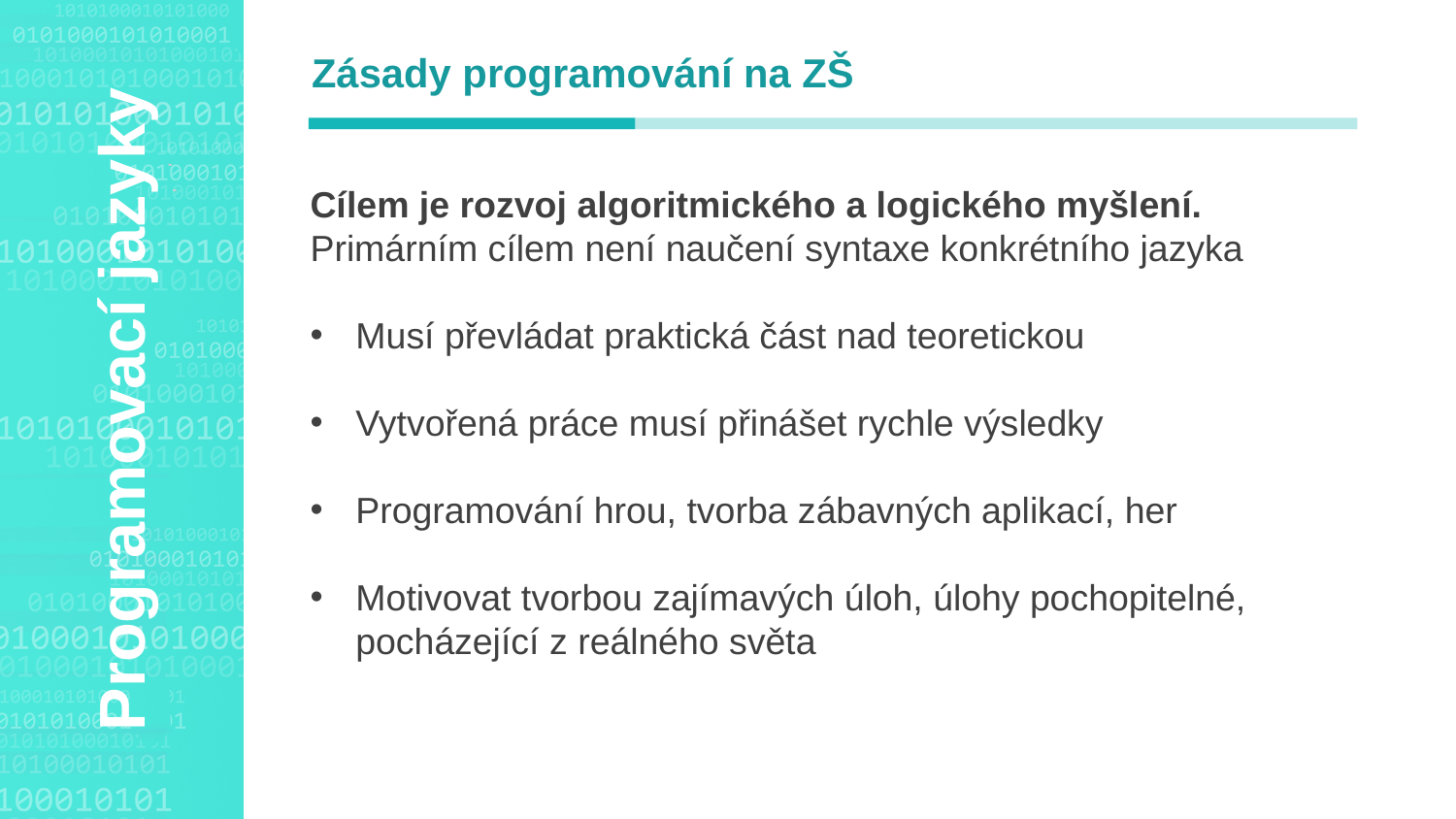

Zásady programování na ZŠ

Cílem je rozvoj algoritmického a logického myšlení.
Primárním cílem není naučení syntaxe konkrétního jazyka

Musí převládat praktická část nad teoretickou

Vytvořená práce musí přinášet rychle výsledky

Programování hrou, tvorba zábavných aplikací, her

Motivovat tvorbou zajímavých úloh, úlohy pochopitelné,  pocházející z reálného světa

Agenda Style

Programovací jazyky